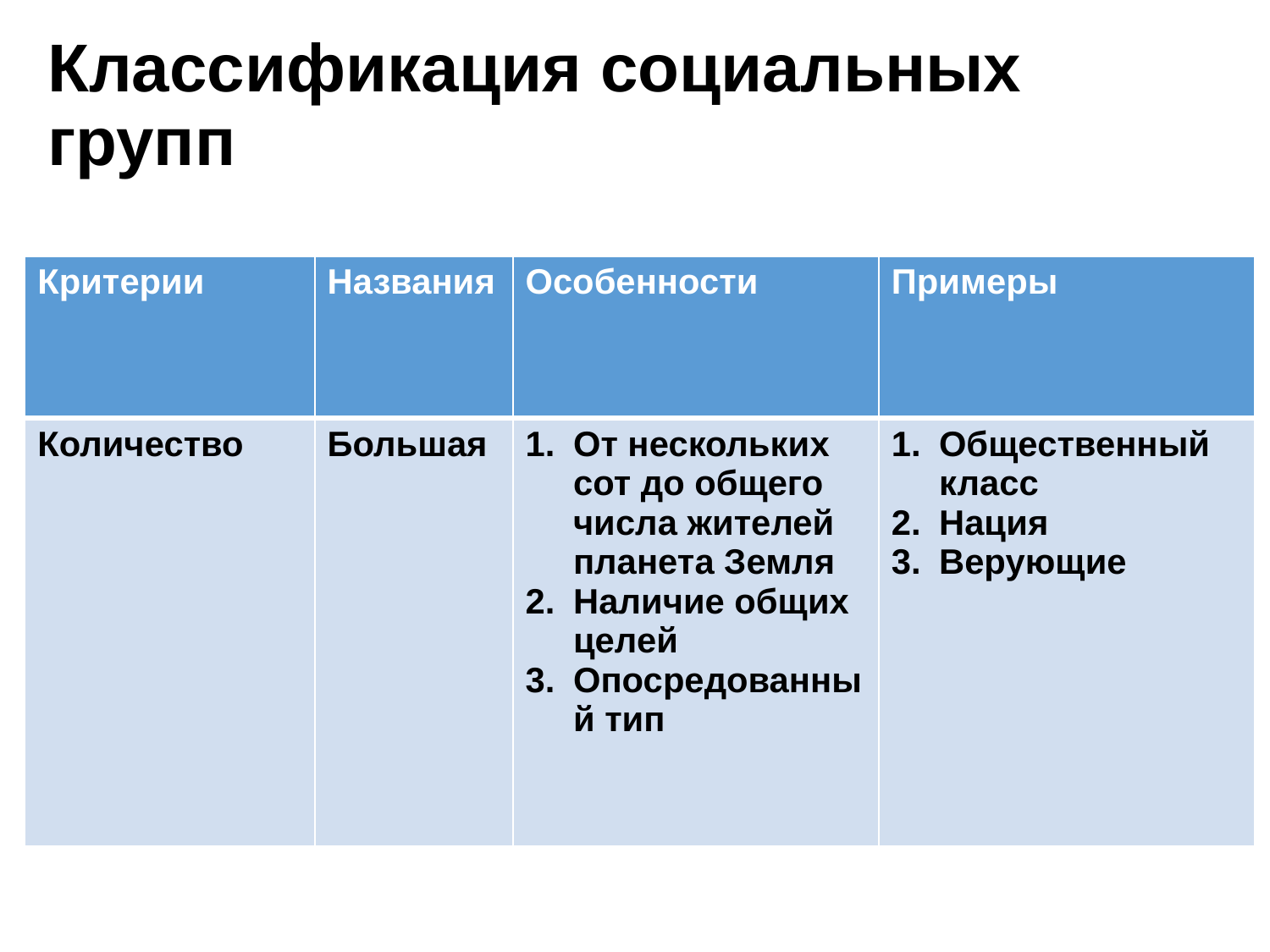

# Классификация социальных групп
| Критерии | Названия | Особенности | Примеры |
| --- | --- | --- | --- |
| Количество | Большая | От нескольких сот до общего числа жителей планета Земля Наличие общих целей Опосредованный тип | Общественный класс Нация Верующие |